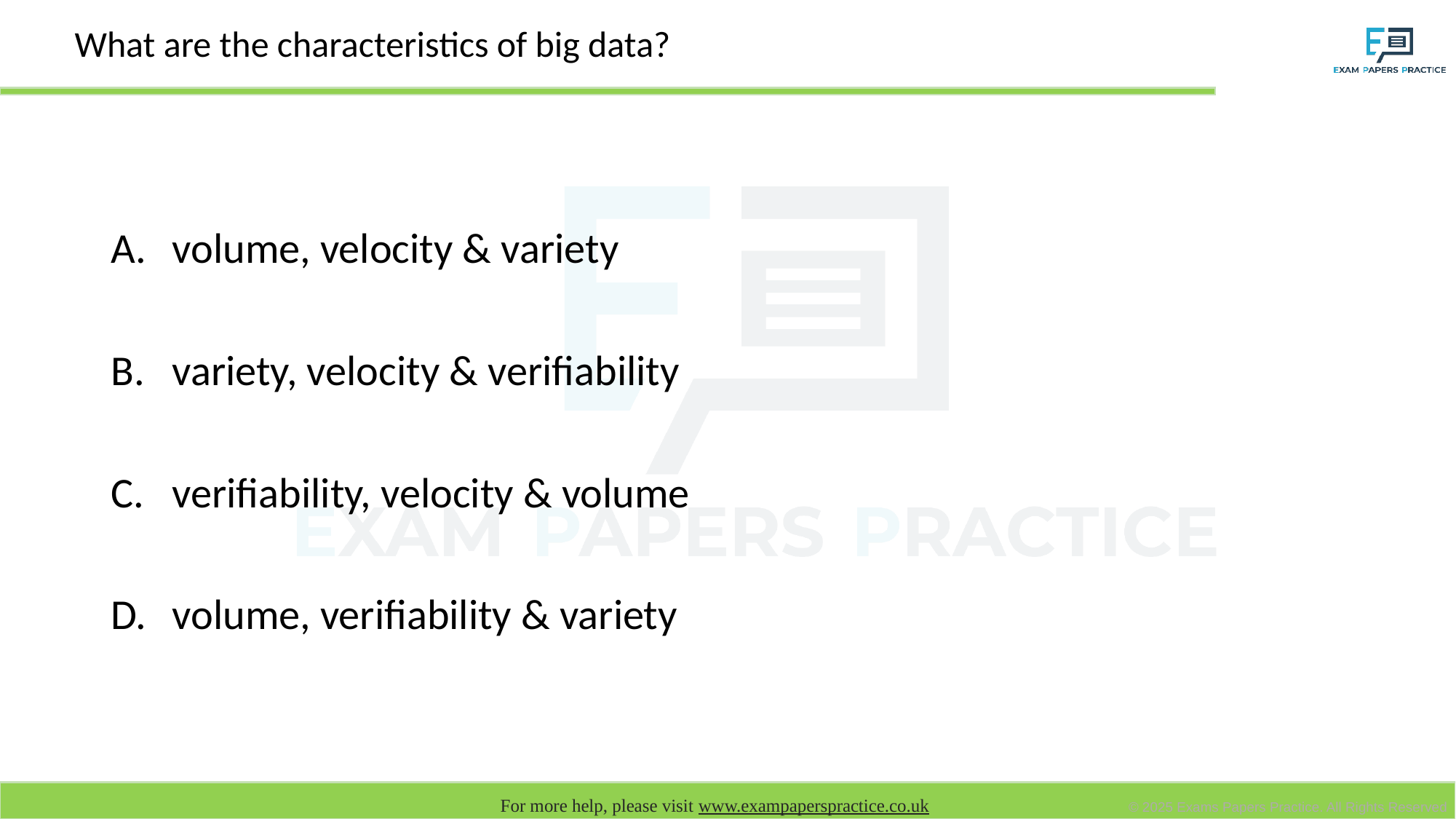

# What are the characteristics of big data?
volume, velocity & variety

variety, velocity & verifiability

verifiability, velocity & volume

volume, verifiability & variety